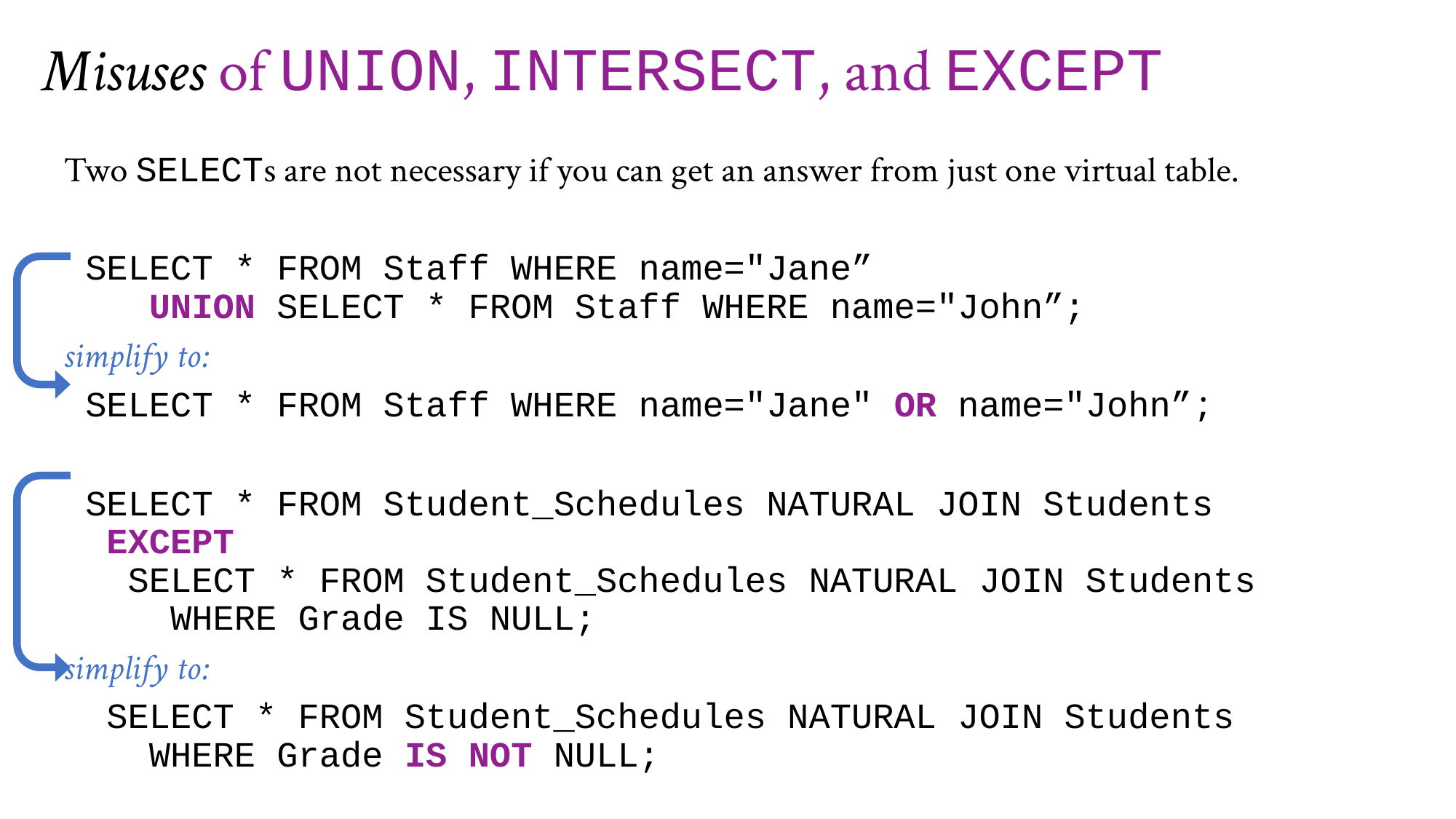

# Misuses of UNION, INTERSECT, and EXCEPT
Two SELECTs are not necessary if you can get an answer from just one virtual table.

 SELECT * FROM Staff WHERE name="Jane”
    UNION SELECT * FROM Staff WHERE name="John”;
simplify to:
 SELECT * FROM Staff WHERE name="Jane" OR name="John”;

 SELECT * FROM Student_Schedules NATURAL JOIN Students
  EXCEPT
   SELECT * FROM Student_Schedules NATURAL JOIN Students
     WHERE Grade IS NULL;
simplify to:
  SELECT * FROM Student_Schedules NATURAL JOIN Students
    WHERE Grade IS NOT NULL;